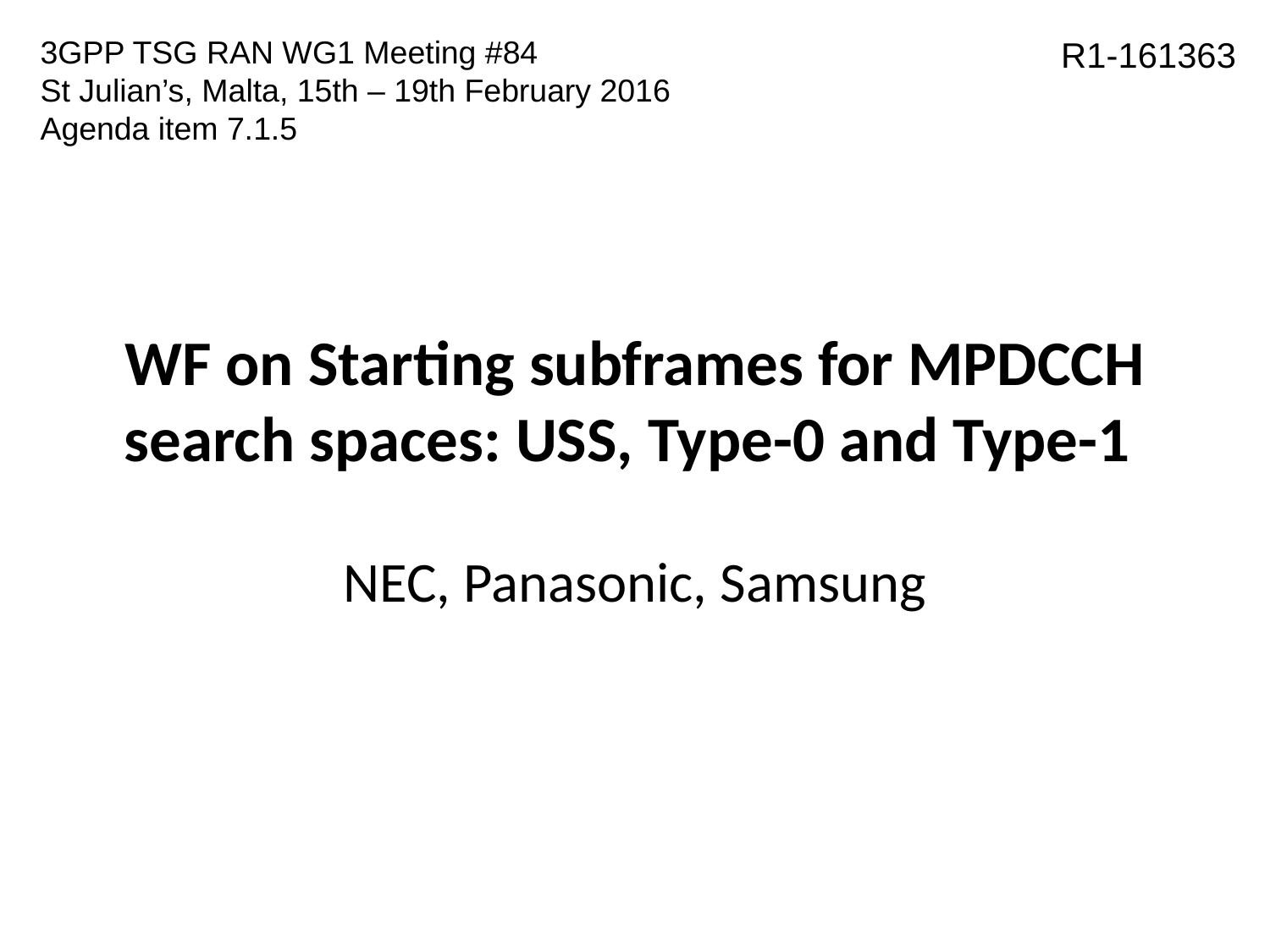

3GPP TSG RAN WG1 Meeting #84
St Julian’s, Malta, 15th – 19th February 2016
Agenda item 7.1.5
R1-161363
# WF on Starting subframes for MPDCCH search spaces: USS, Type-0 and Type-1
NEC, Panasonic, Samsung